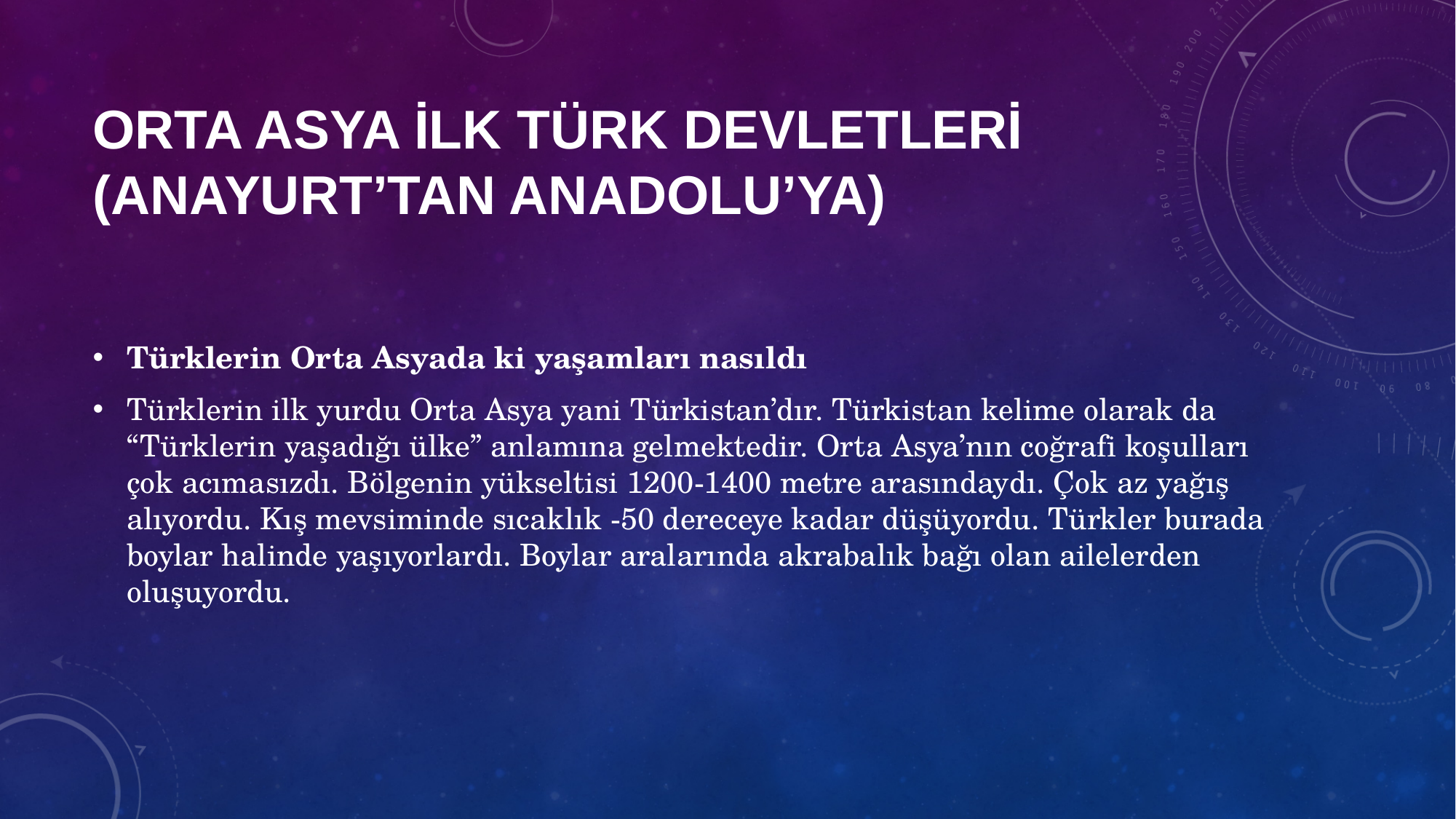

# ORTA ASYA İLK TÜRK DEVLETLERİ (ANAYURT’TAN ANADOLU’YA)
Türklerin Orta Asyada ki yaşamları nasıldı
Türklerin ilk yurdu Orta Asya yani Türkistan’dır. Türkistan kelime olarak da “Türklerin yaşadığı ülke” anlamına gelmektedir. Orta Asya’nın coğrafi koşulları çok acımasızdı. Bölgenin yükseltisi 1200-1400 metre arasındaydı. Çok az yağış alıyordu. Kış mevsiminde sıcaklık -50 dereceye kadar düşüyordu. Türkler burada boylar halinde yaşıyorlardı. Boylar aralarında akrabalık bağı olan ailelerden oluşuyordu.